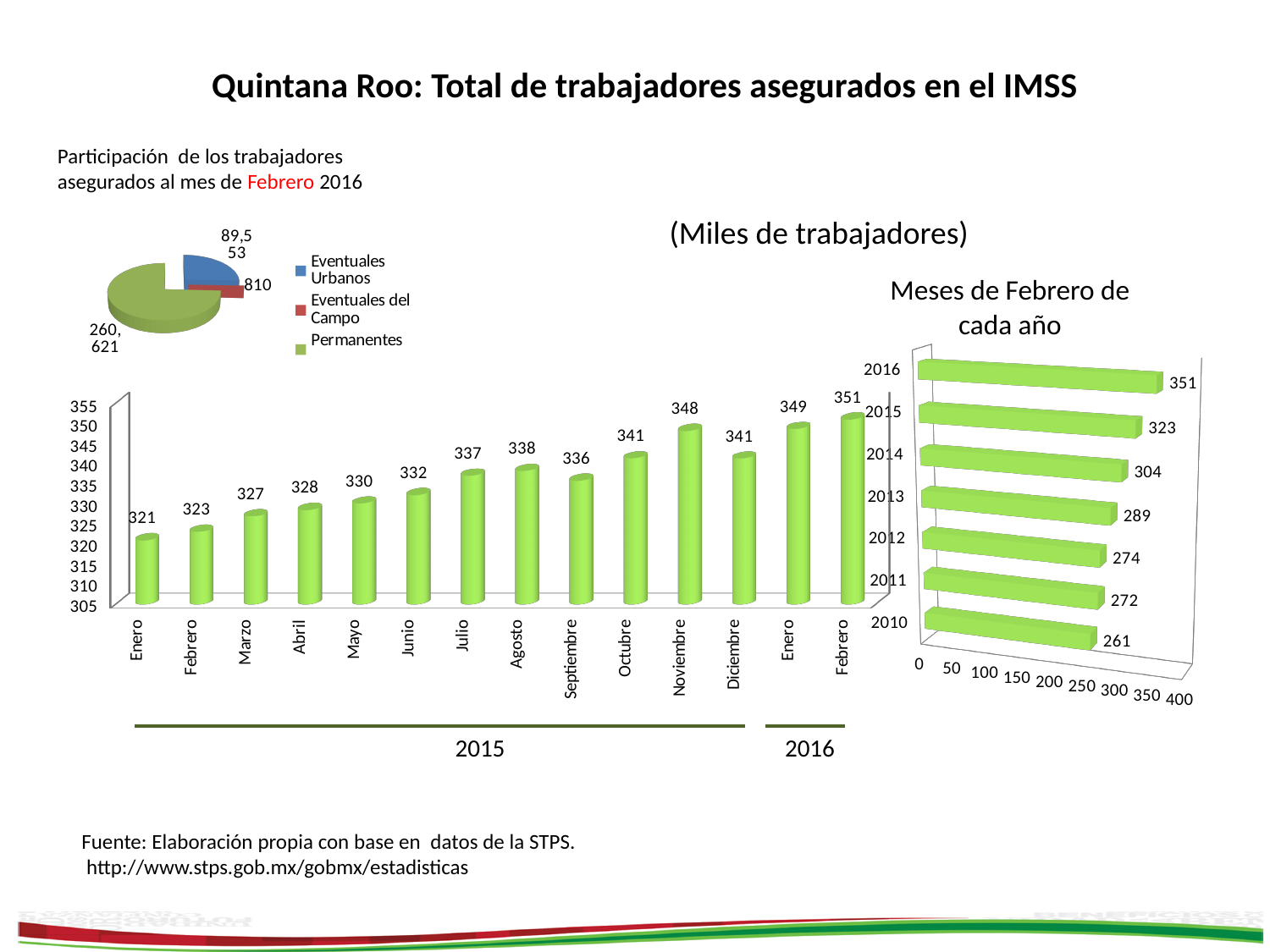

Quintana Roo: Total de trabajadores asegurados en el IMSS
Participación  de los trabajadores asegurados al mes de Febrero 2016

[unsupported chart]

(Miles de trabajadores)
Meses de Febrero de cada año

[unsupported chart]

[unsupported chart]

[unsupported chart]

2015
2016
Fuente: Elaboración propia con base en  datos de la STPS.
 http://www.stps.gob.mx/gobmx/estadisticas